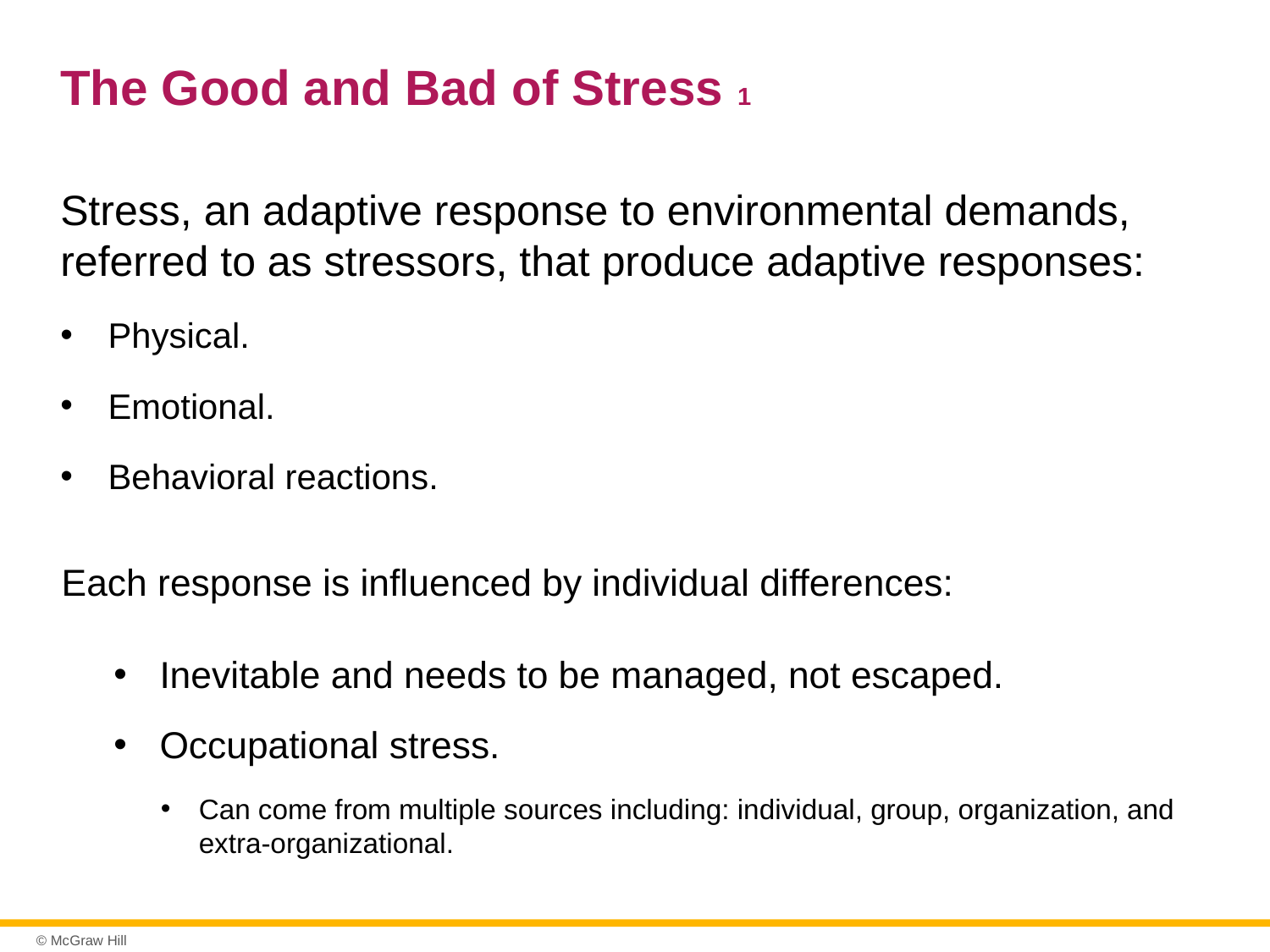

# The Good and Bad of Stress 1
Stress, an adaptive response to environmental demands, referred to as stressors, that produce adaptive responses:
Physical.
Emotional.
Behavioral reactions.
Each response is influenced by individual differences:
Inevitable and needs to be managed, not escaped.
Occupational stress.
Can come from multiple sources including: individual, group, organization, and extra-organizational.